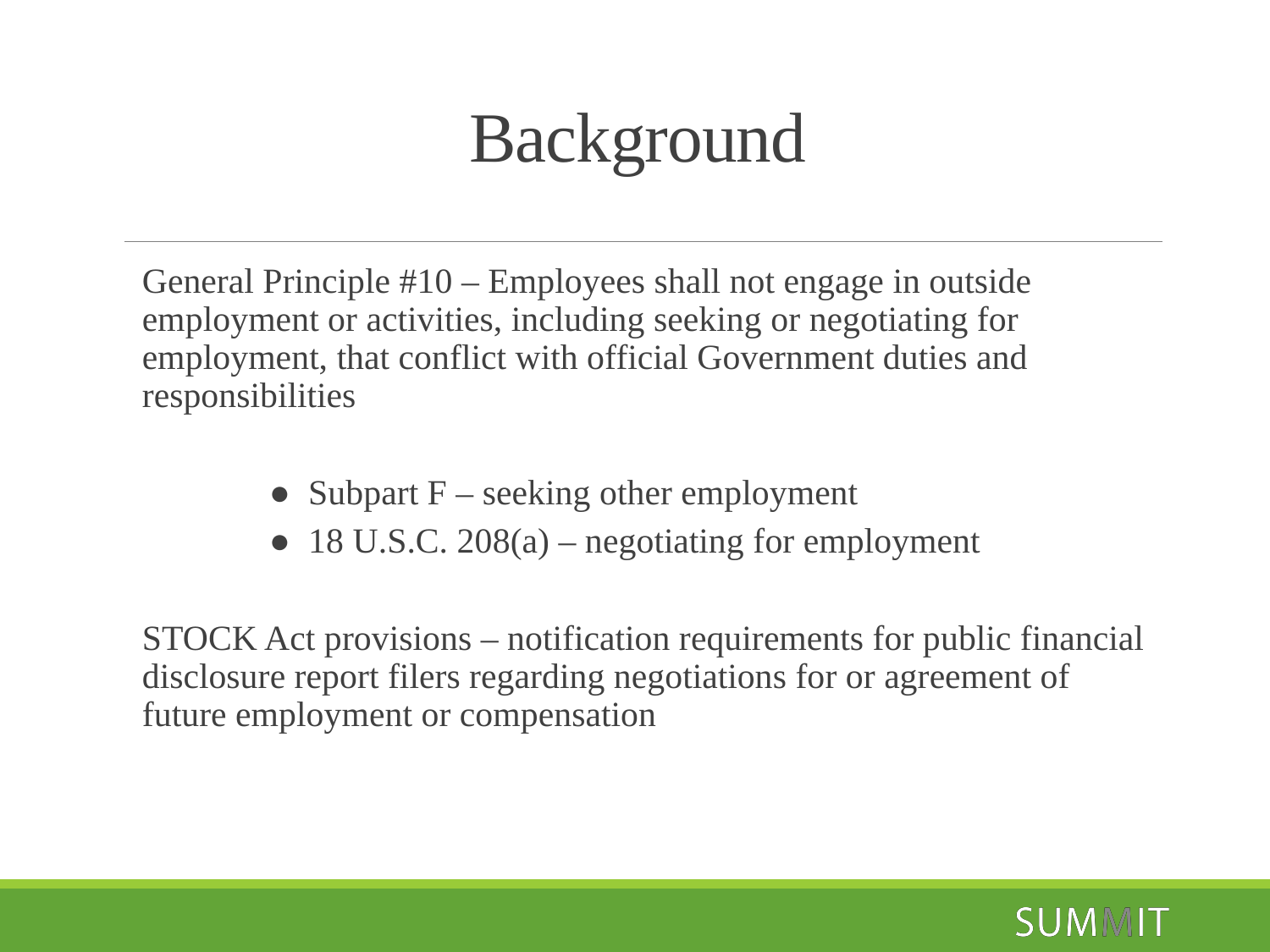

# Background
General Principle #10 – Employees shall not engage in outside employment or activities, including seeking or negotiating for employment, that conflict with official Government duties and responsibilities

	●  Subpart F – seeking other employment
	●  18 U.S.C. 208(a) – negotiating for employment

STOCK Act provisions – notification requirements for public financial disclosure report filers regarding negotiations for or agreement of future employment or compensation